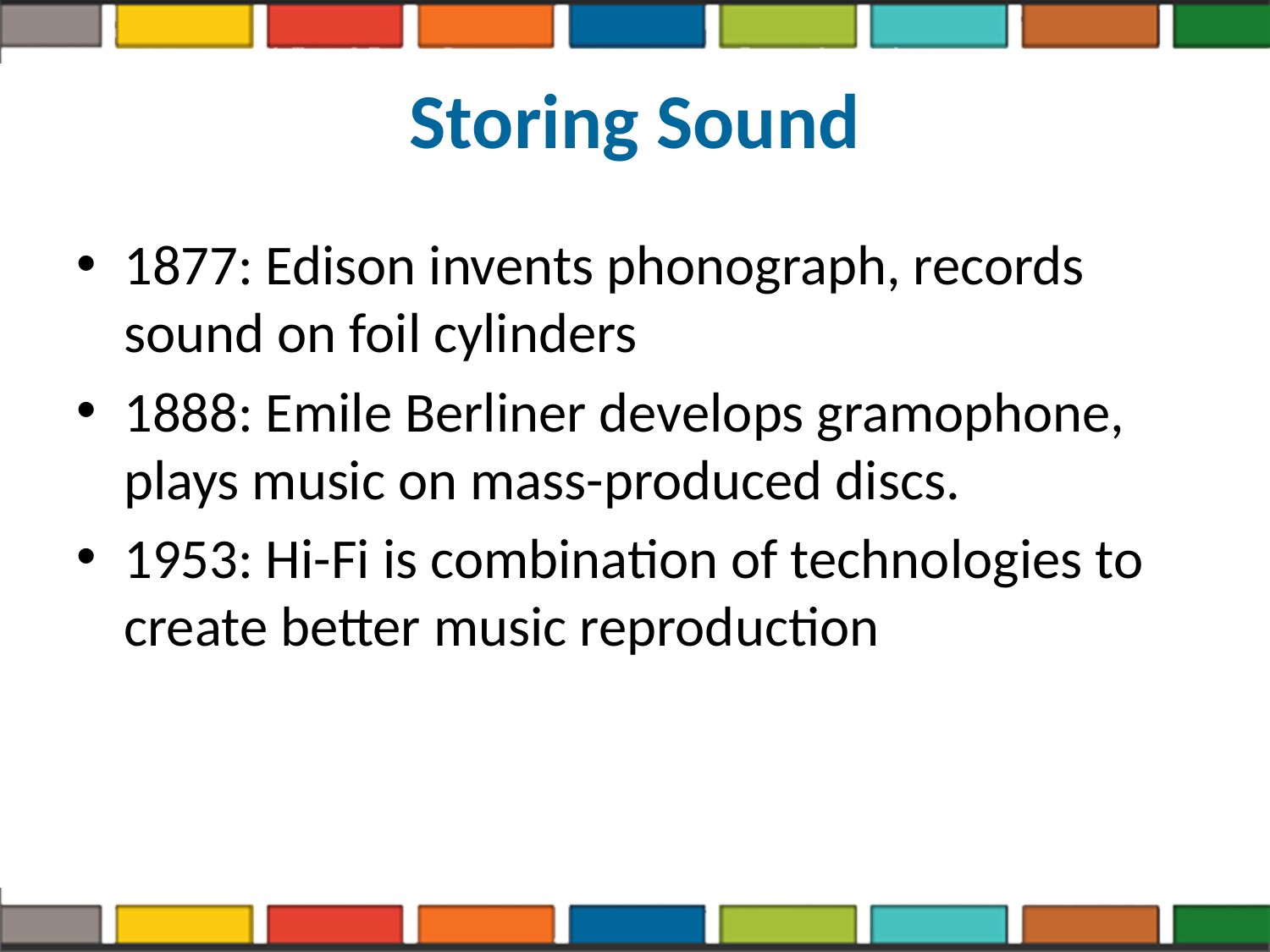

# Storing Sound
1877: Edison invents phonograph, records sound on foil cylinders
1888: Emile Berliner develops gramophone, plays music on mass-produced discs.
1953: Hi-Fi is combination of technologies to create better music reproduction